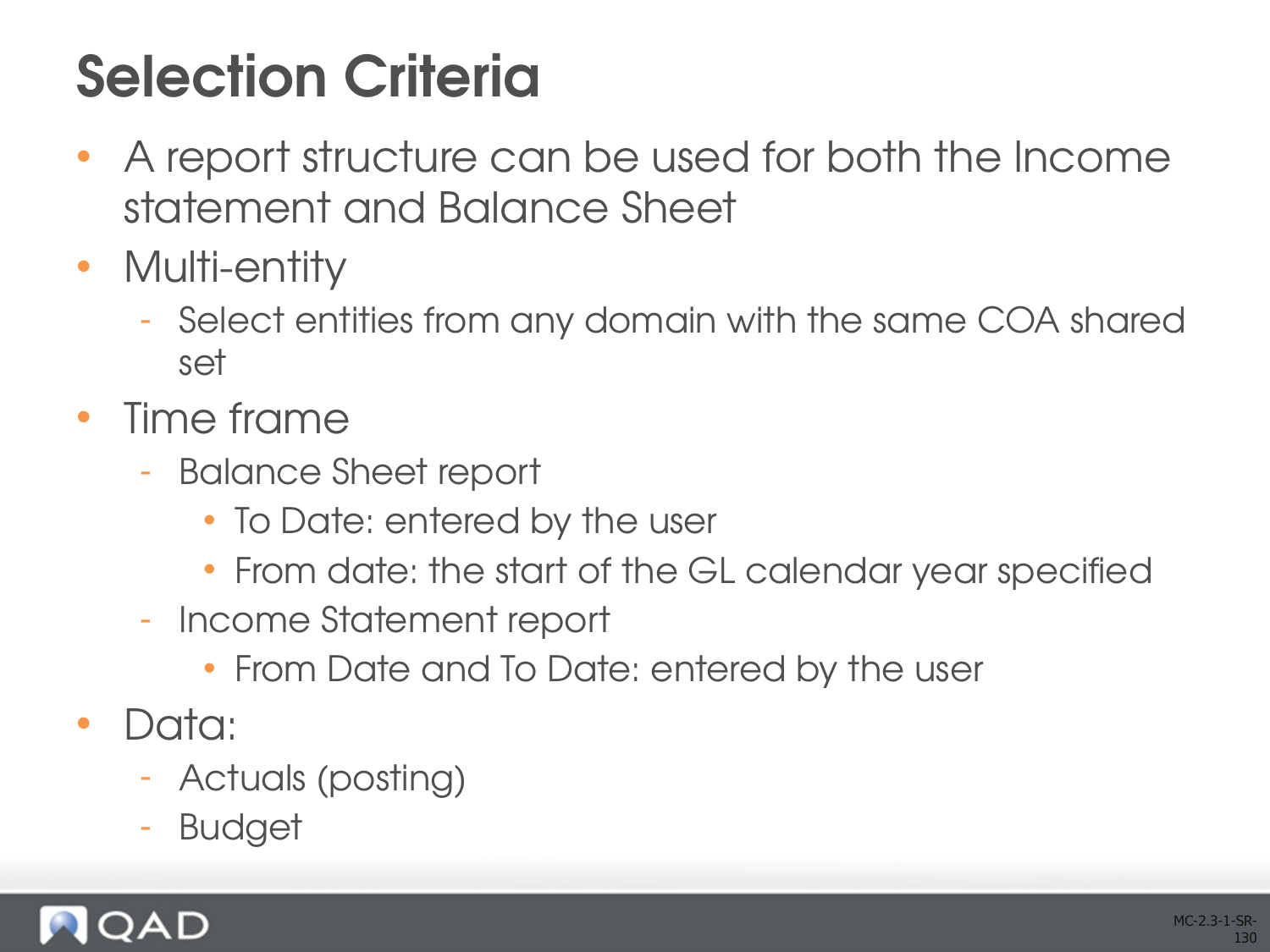

# Selection Criteria
A report structure can be used for both the Income statement and Balance Sheet
Multi-entity
Select entities from any domain with the same COA shared set
Time frame
Balance Sheet report
To Date: entered by the user
From date: the start of the GL calendar year specified
Income Statement report
From Date and To Date: entered by the user
Data:
Actuals (posting)
Budget
MC-2.3-1-SR-130